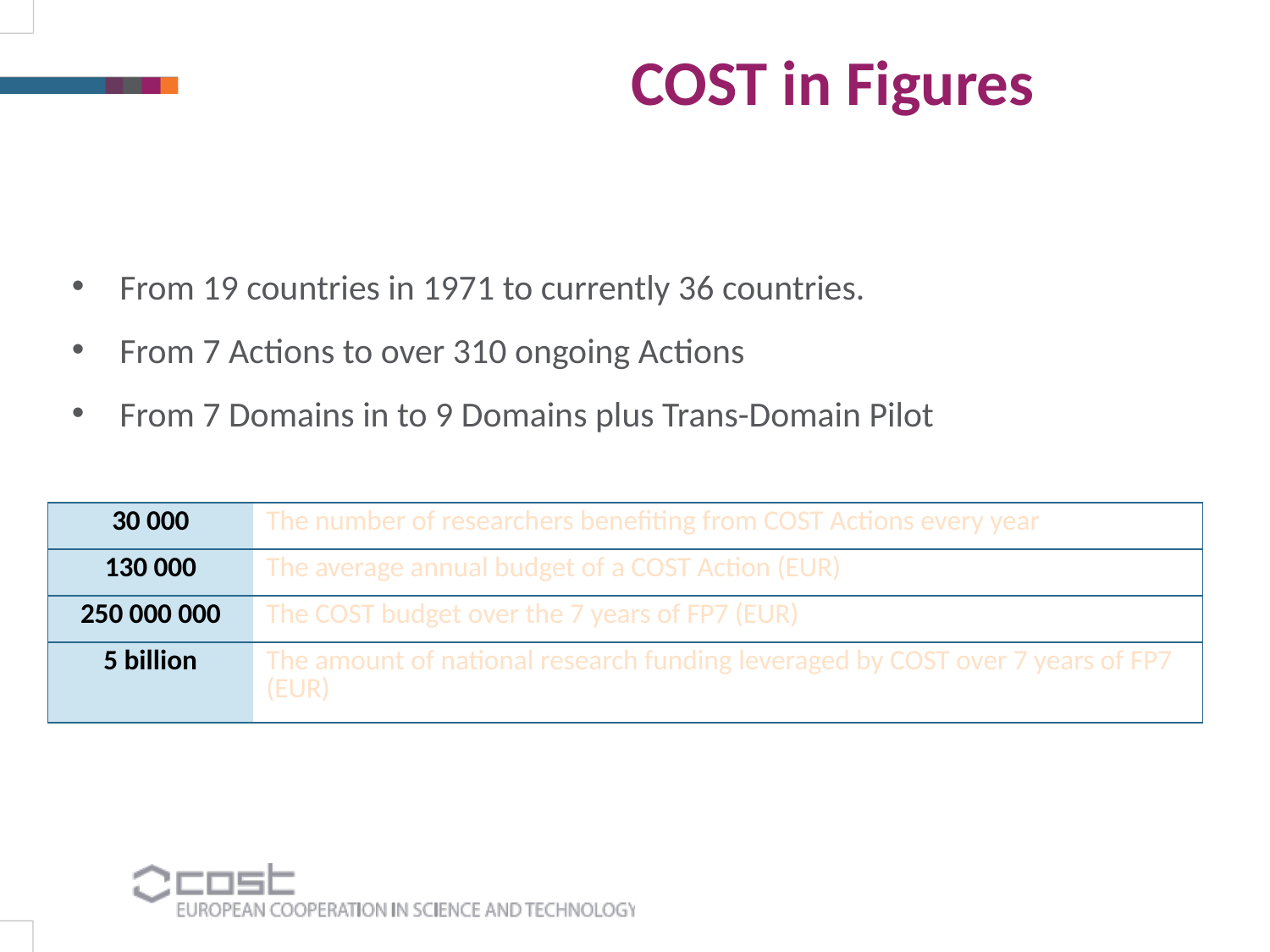

COST in Figures
“
From 19 countries in 1971 to currently 36 countries.
From 7 Actions to over 310 ongoing Actions
From 7 Domains in to 9 Domains plus Trans-Domain Pilot

”
| 30 000 | The number of researchers benefiting from COST Actions every year |
| --- | --- |
| 130 000 | The average annual budget of a COST Action (EUR) |
| 250 000 000 | The COST budget over the 7 years of FP7 (EUR) |
| 5 billion | The amount of national research funding leveraged by COST over 7 years of FP7 (EUR) |